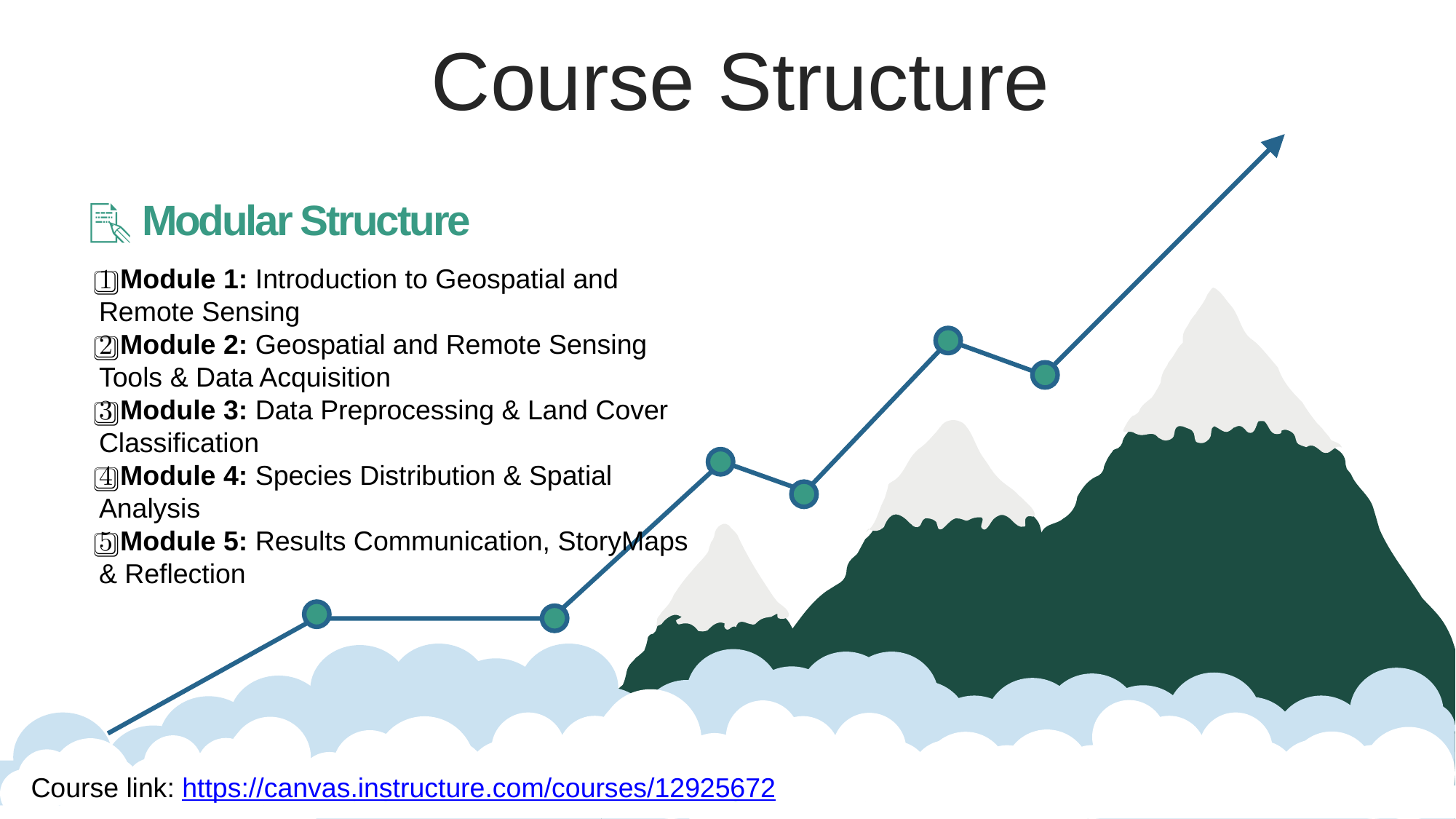

Course Structure

📝 Modular Structure
1️⃣ Module 1: Introduction to Geospatial and Remote Sensing
2️⃣ Module 2: Geospatial and Remote Sensing Tools & Data Acquisition
3️⃣ Module 3: Data Preprocessing & Land Cover Classification
4️⃣ Module 4: Species Distribution & Spatial Analysis
5️⃣ Module 5: Results Communication, StoryMaps & Reflection

Course link: https://canvas.instructure.com/courses/12925672